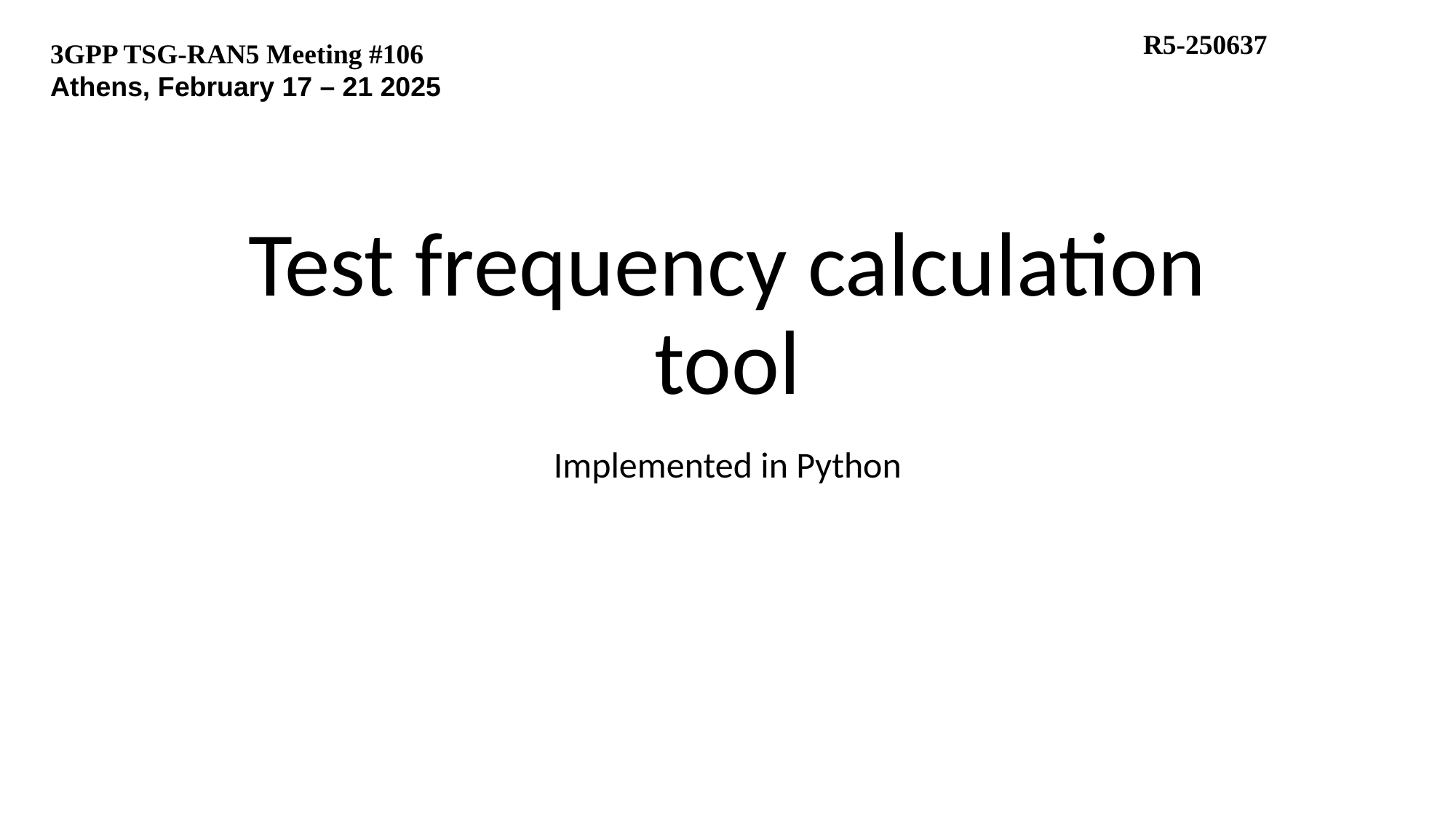

R5-250637

3GPP TSG-RAN5 Meeting #106
Athens, February 17 – 21 2025

# Test frequency calculation tool
Implemented in Python